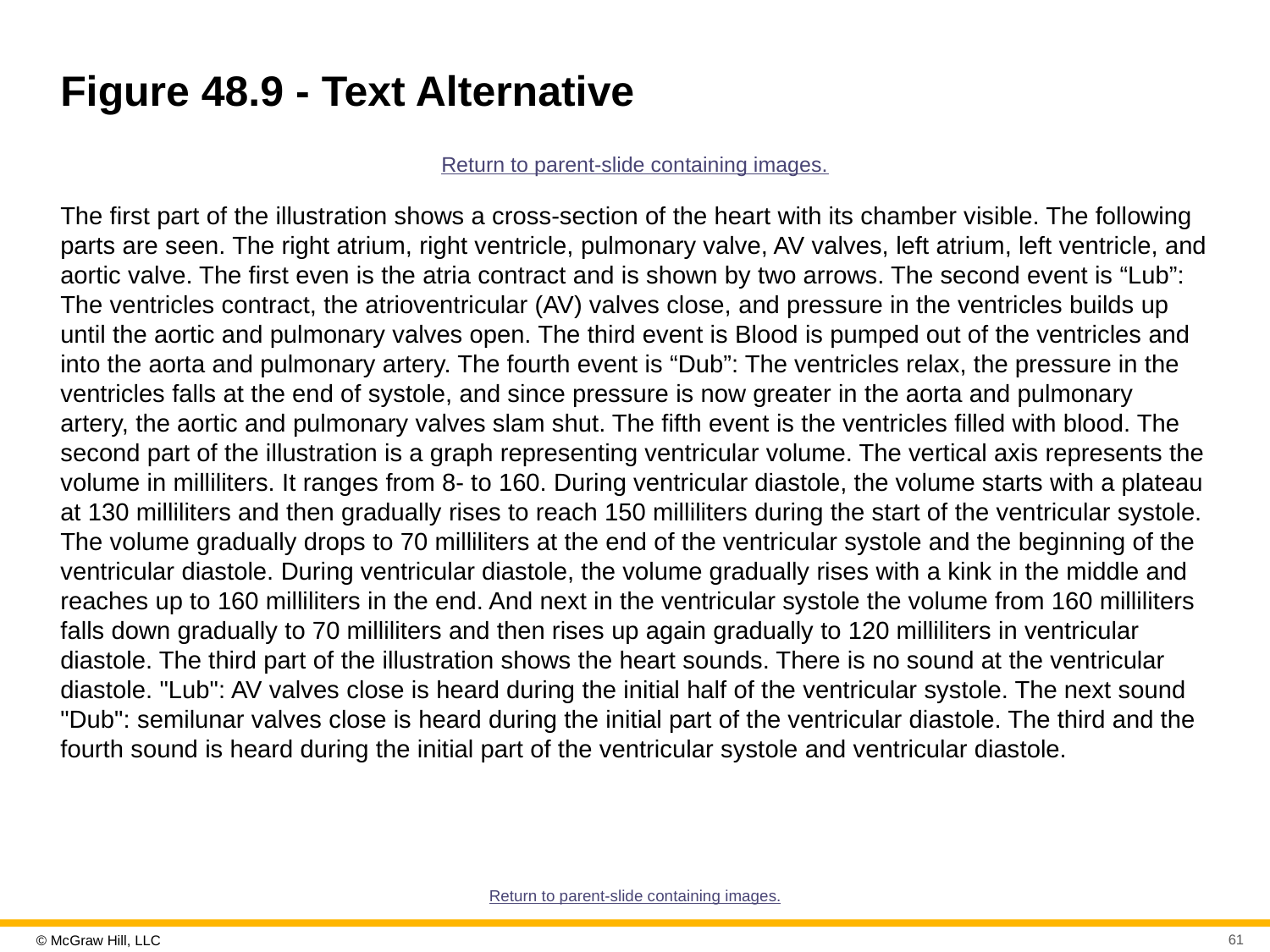

# Figure 48.9 - Text Alternative
Return to parent-slide containing images.
The first part of the illustration shows a cross-section of the heart with its chamber visible. The following parts are seen. The right atrium, right ventricle, pulmonary valve, AV valves, left atrium, left ventricle, and aortic valve. The first even is the atria contract and is shown by two arrows. The second event is “Lub”: The ventricles contract, the atrioventricular (AV) valves close, and pressure in the ventricles builds up until the aortic and pulmonary valves open. The third event is Blood is pumped out of the ventricles and into the aorta and pulmonary artery. The fourth event is “Dub”: The ventricles relax, the pressure in the ventricles falls at the end of systole, and since pressure is now greater in the aorta and pulmonary artery, the aortic and pulmonary valves slam shut. The fifth event is the ventricles filled with blood. The second part of the illustration is a graph representing ventricular volume. The vertical axis represents the volume in milliliters. It ranges from 8- to 160. During ventricular diastole, the volume starts with a plateau at 130 milliliters and then gradually rises to reach 150 milliliters during the start of the ventricular systole. The volume gradually drops to 70 milliliters at the end of the ventricular systole and the beginning of the ventricular diastole. During ventricular diastole, the volume gradually rises with a kink in the middle and reaches up to 160 milliliters in the end. And next in the ventricular systole the volume from 160 milliliters falls down gradually to 70 milliliters and then rises up again gradually to 120 milliliters in ventricular diastole. The third part of the illustration shows the heart sounds. There is no sound at the ventricular diastole. "Lub": AV valves close is heard during the initial half of the ventricular systole. The next sound "Dub": semilunar valves close is heard during the initial part of the ventricular diastole. The third and the fourth sound is heard during the initial part of the ventricular systole and ventricular diastole.
Return to parent-slide containing images.
61